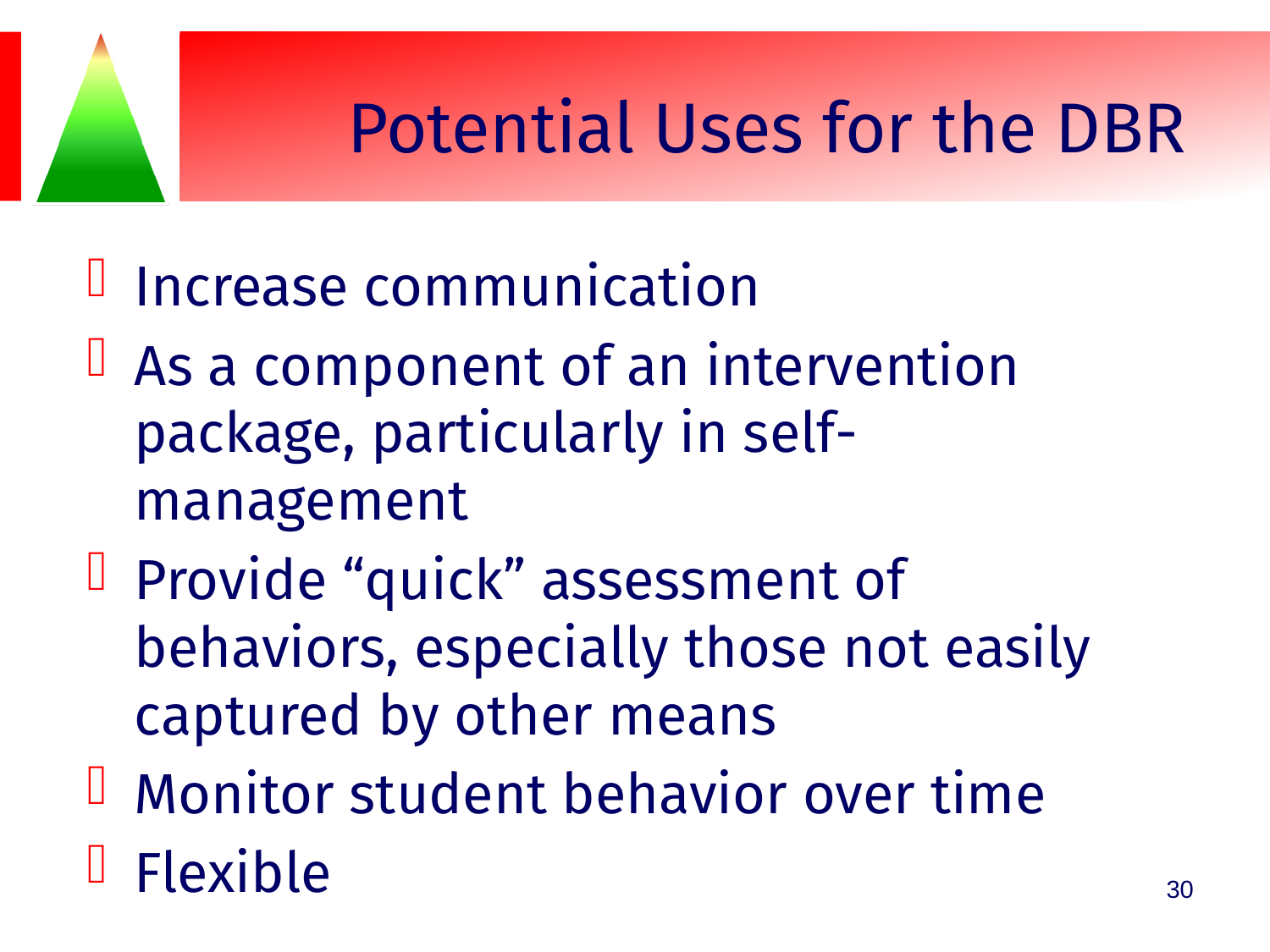

Potential Uses for the DBR
Increase communication
As a component of an intervention package, particularly in self-management
Provide “quick” assessment of behaviors, especially those not easily captured by other means
Monitor student behavior over time
Flexible
30